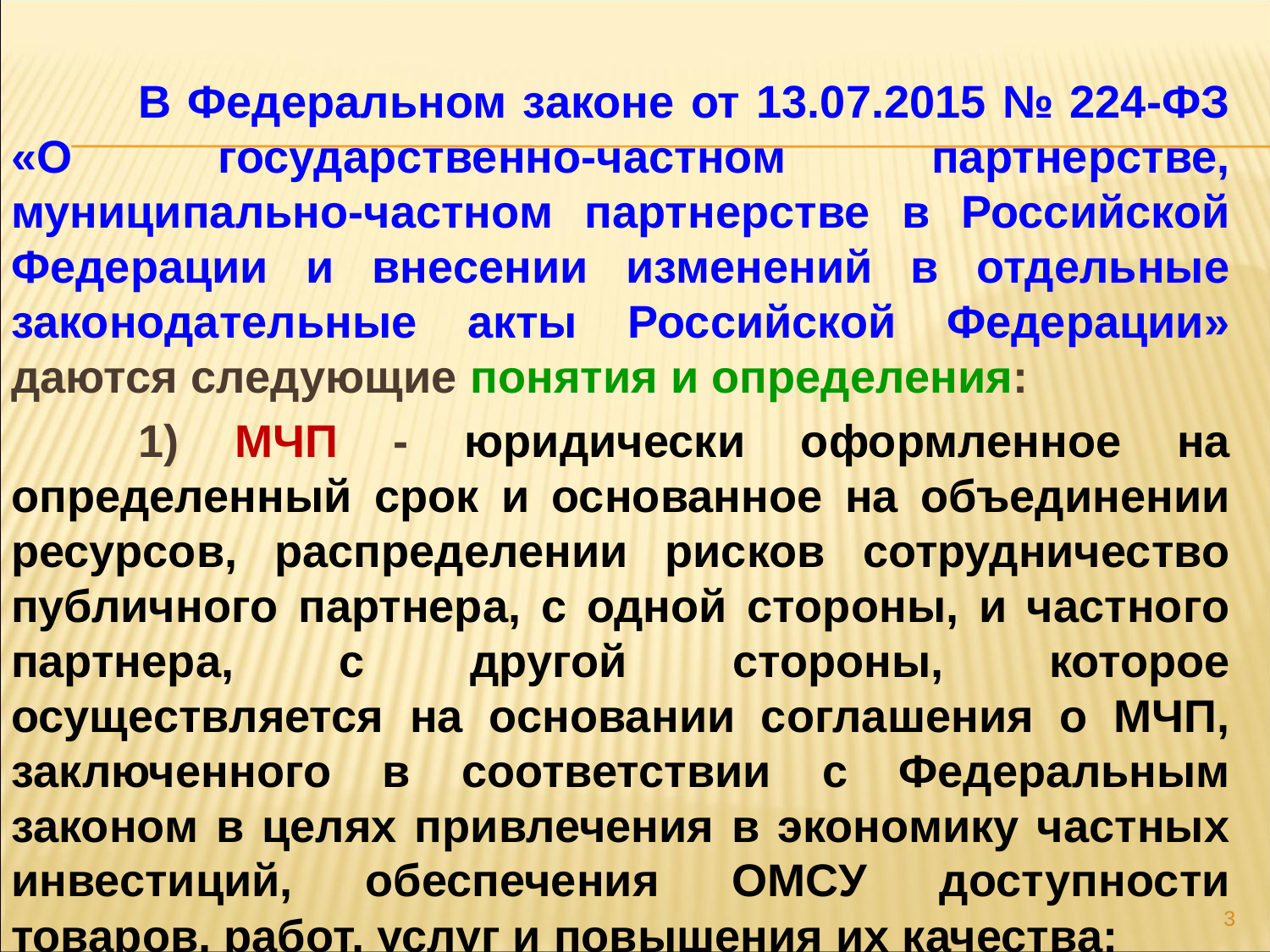

В Федеральном законе от 13.07.2015 № 224-ФЗ «О государственно-частном партнерстве, муниципально-частном партнерстве в Российской Федерации и внесении изменений в отдельные законодательные акты Российской Федерации» даются следующие понятия и определения:
	1) МЧП - юридически оформленное на определенный срок и основанное на объединении ресурсов, распределении рисков сотрудничество публичного партнера, с одной стороны, и частного партнера, с другой стороны, которое осуществляется на основании соглашения о МЧП, заключенного в соответствии с Федеральным законом в целях привлечения в экономику частных инвестиций, обеспечения ОМСУ доступности товаров, работ, услуг и повышения их качества;
3